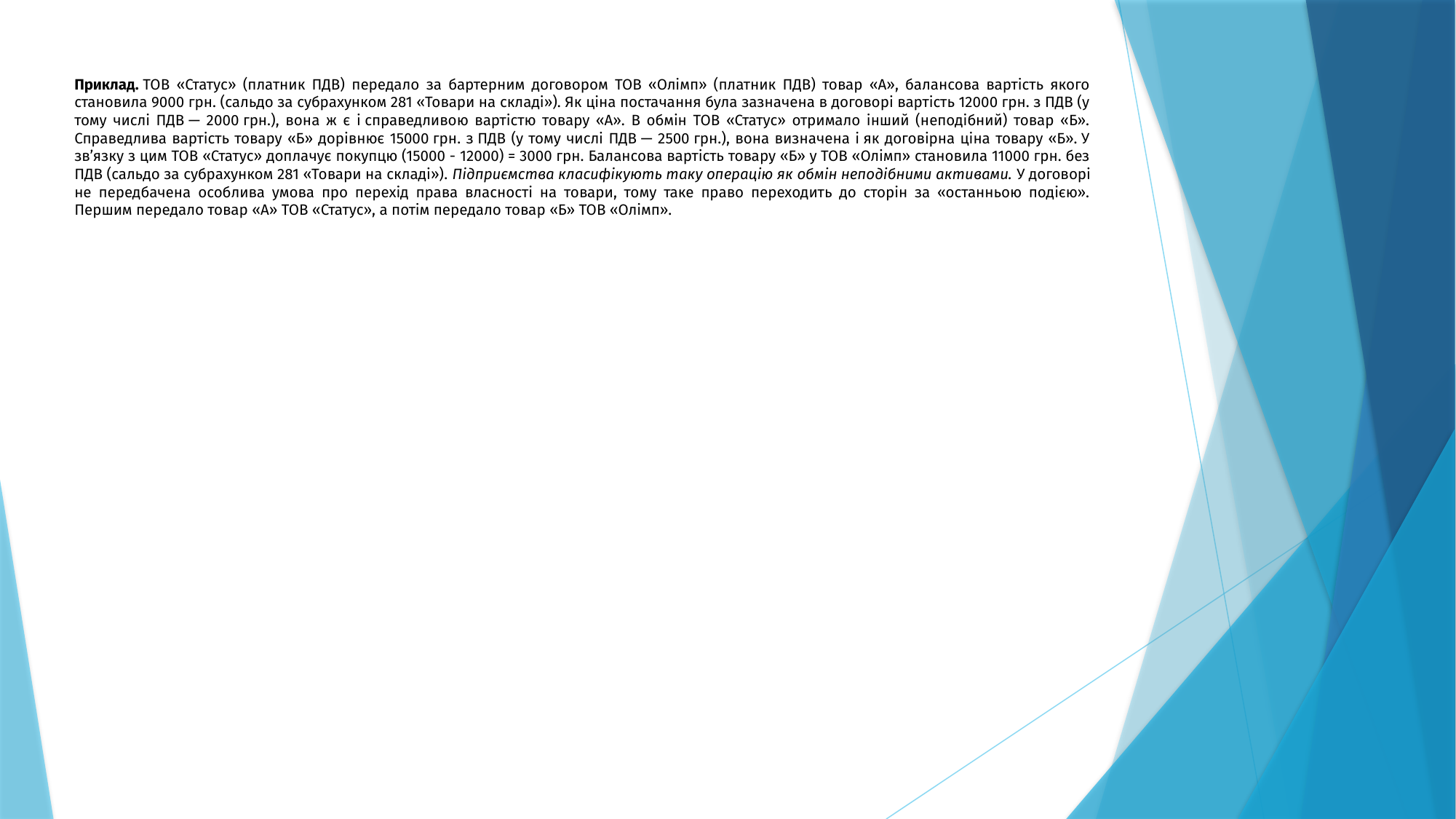

# Приклад. ТОВ «Статус» (платник ПДВ) передало за бартерним договором ТОВ «Олімп» (платник ПДВ) товар «А», балансова вартість якого становила 9000 грн. (сальдо за субрахунком 281 «Товари на складі»). Як ціна постачання була зазначена в договорі вартість 12000 грн. з ПДВ (у тому числі ПДВ — 2000 грн.), вона ж є і справедливою вартістю товару «А». В обмін ТОВ «Статус» отримало інший (неподібний) товар «Б». Справедлива вартість товару «Б» дорівнює 15000 грн. з ПДВ (у тому числі ПДВ — 2500 грн.), вона визначена і як договірна ціна товару «Б». У зв’язку з цим ТОВ «Статус» доплачує покупцю (15000 - 12000) = 3000 грн. Балансова вартість товару «Б» у ТОВ «Олімп» становила 11000 грн. без ПДВ (сальдо за субрахунком 281 «Товари на складі»). Підприємства класифікують таку операцію як обмін неподібними активами. У договорі не передбачена особлива умова про перехід права власності на товари, тому таке право переходить до сторін за «останньою подією». Першим передало товар «А» ТОВ «Статус», а потім передало товар «Б» ТОВ «Олімп».